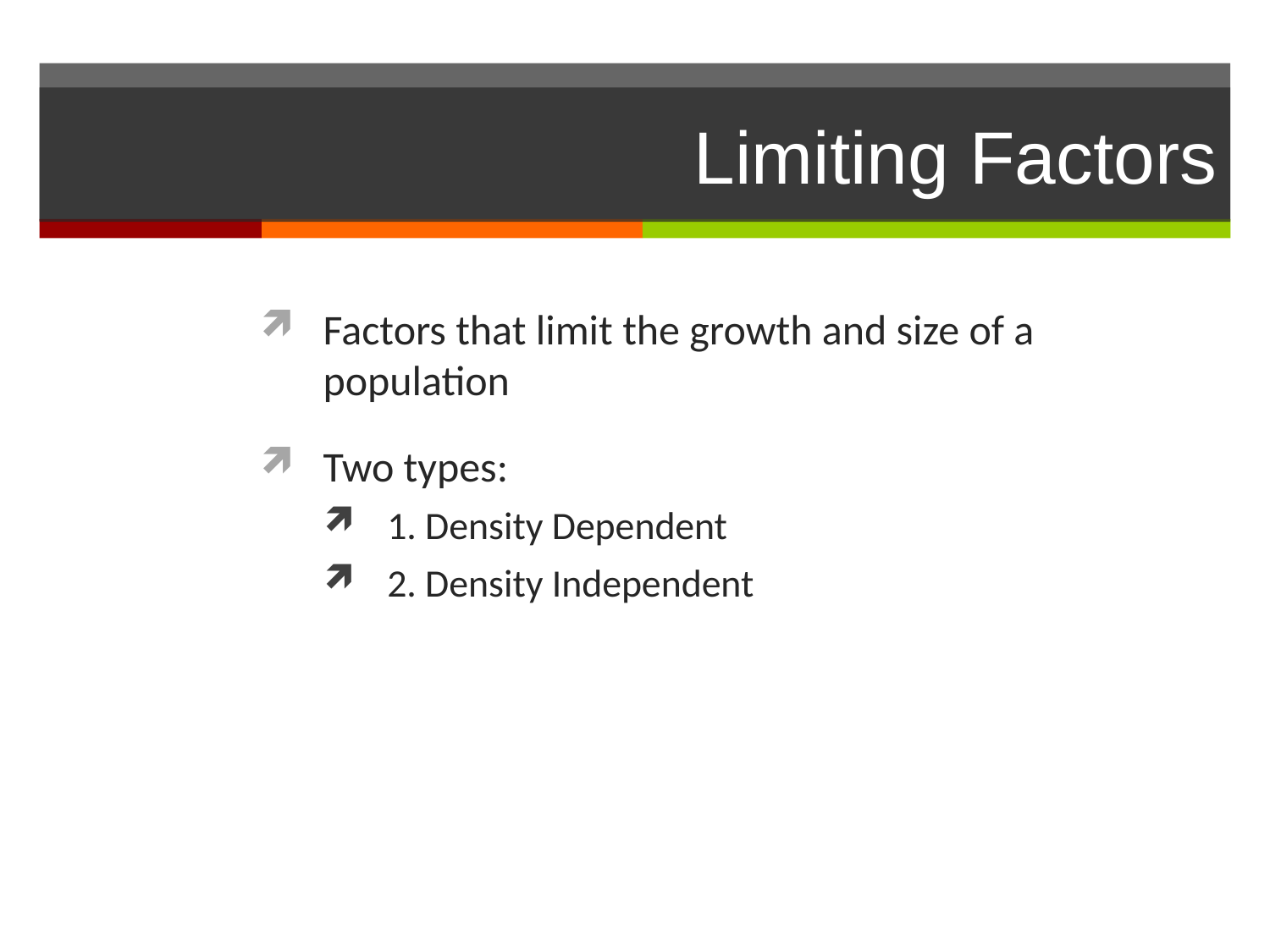

# Limiting Factors
Factors that limit the growth and size of a population
Two types:
1. Density Dependent
2. Density Independent